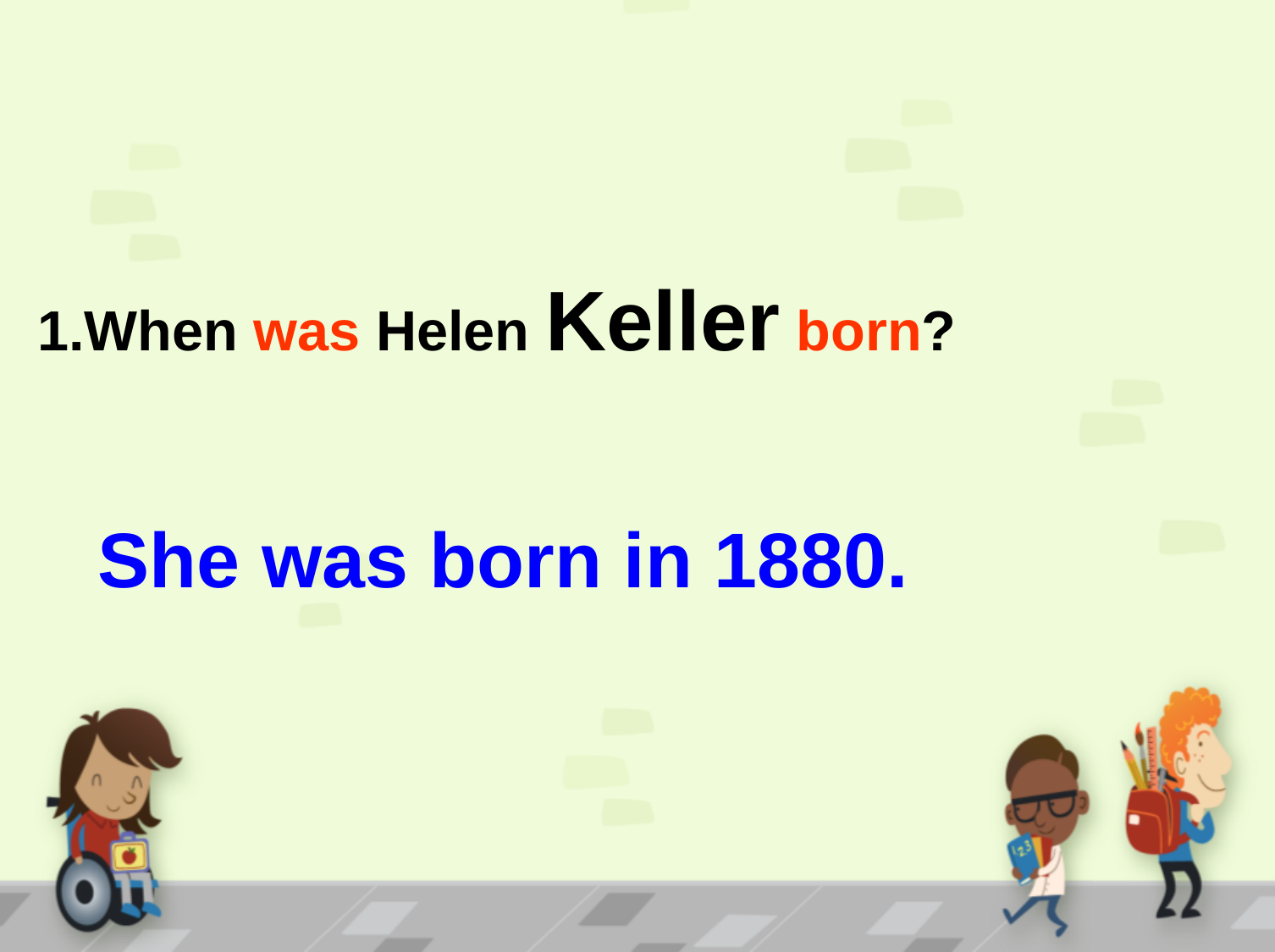

1.When was Helen Keller born?
  She was born in 1880.